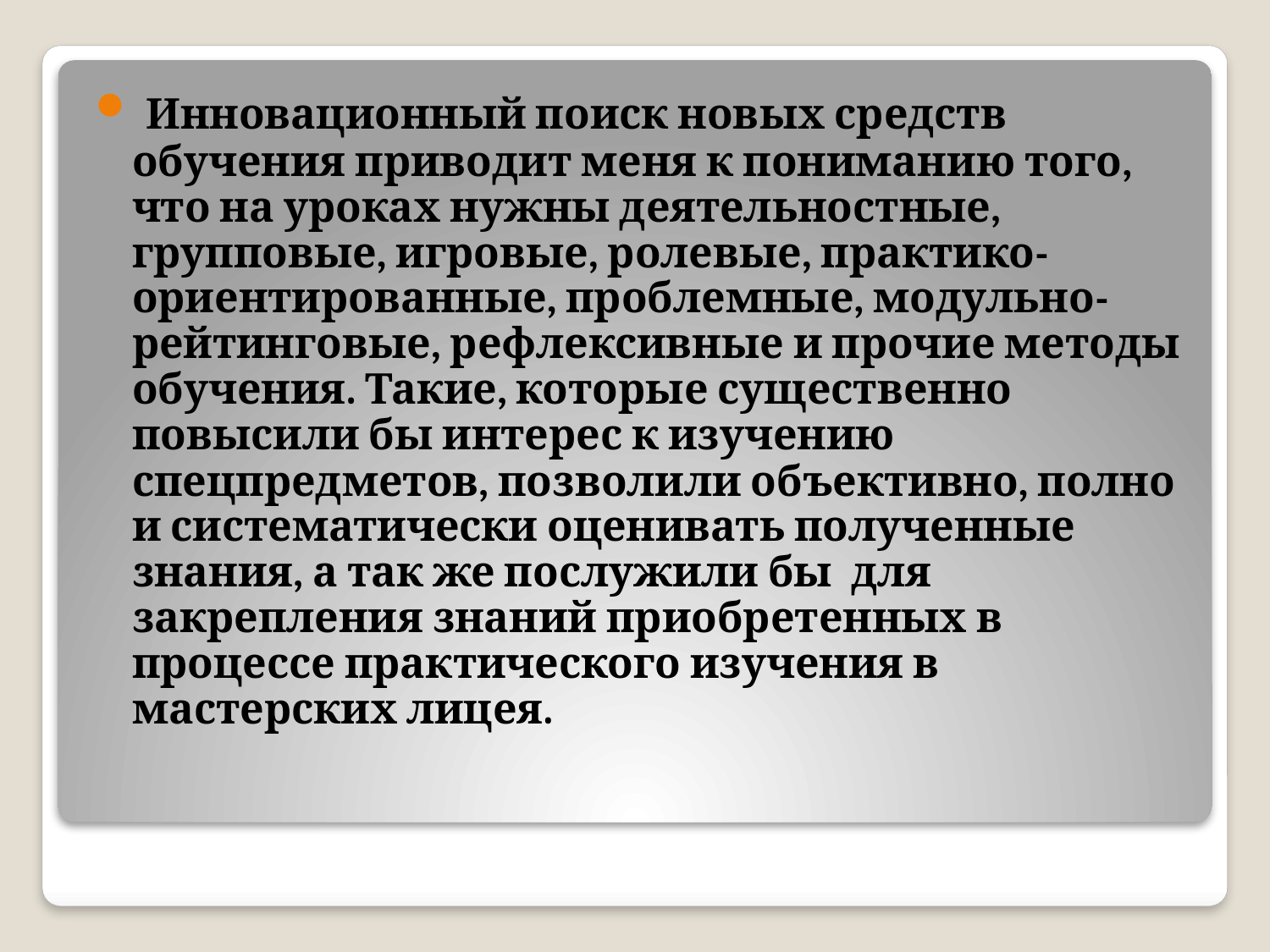

Инновационный поиск новых средств обучения приводит меня к пониманию того, что на уроках нужны деятельностные, групповые, игровые, ролевые, практико-ориентированные, проблемные, модульно-рейтинговые, рефлексивные и прочие методы обучения. Такие, которые существенно повысили бы интерес к изучению спецпредметов, позволили объективно, полно и систематически оценивать полученные знания, а так же послужили бы  для закрепления знаний приобретенных в процессе практического изучения в мастерских лицея.
#